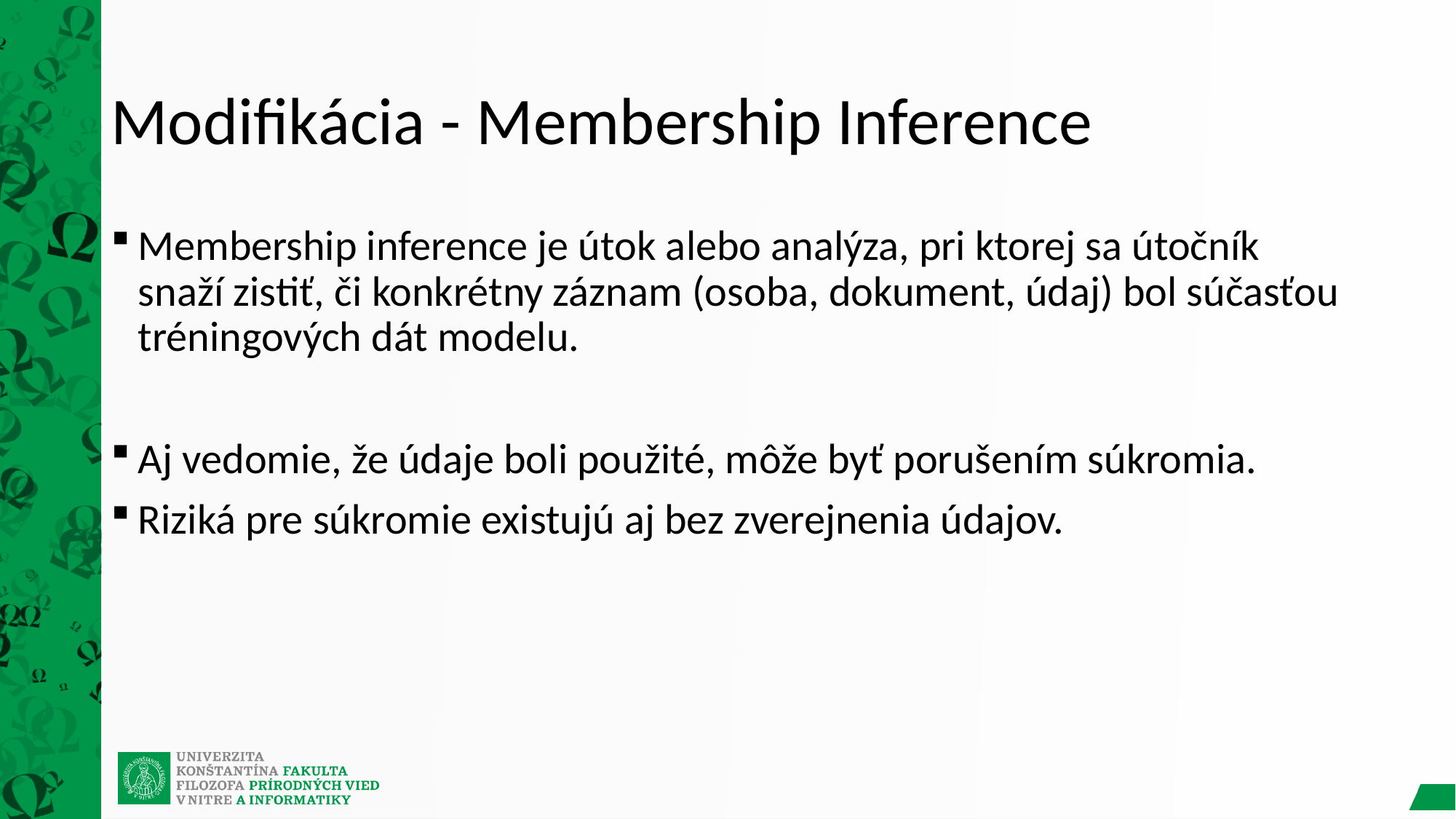

# Modifikácia - Membership Inference
Membership inference je útok alebo analýza, pri ktorej sa útočník snaží zistiť, či konkrétny záznam (osoba, dokument, údaj) bol súčasťou tréningových dát modelu.

Aj vedomie, že údaje boli použité, môže byť porušením súkromia.
Riziká pre súkromie existujú aj bez zverejnenia údajov.